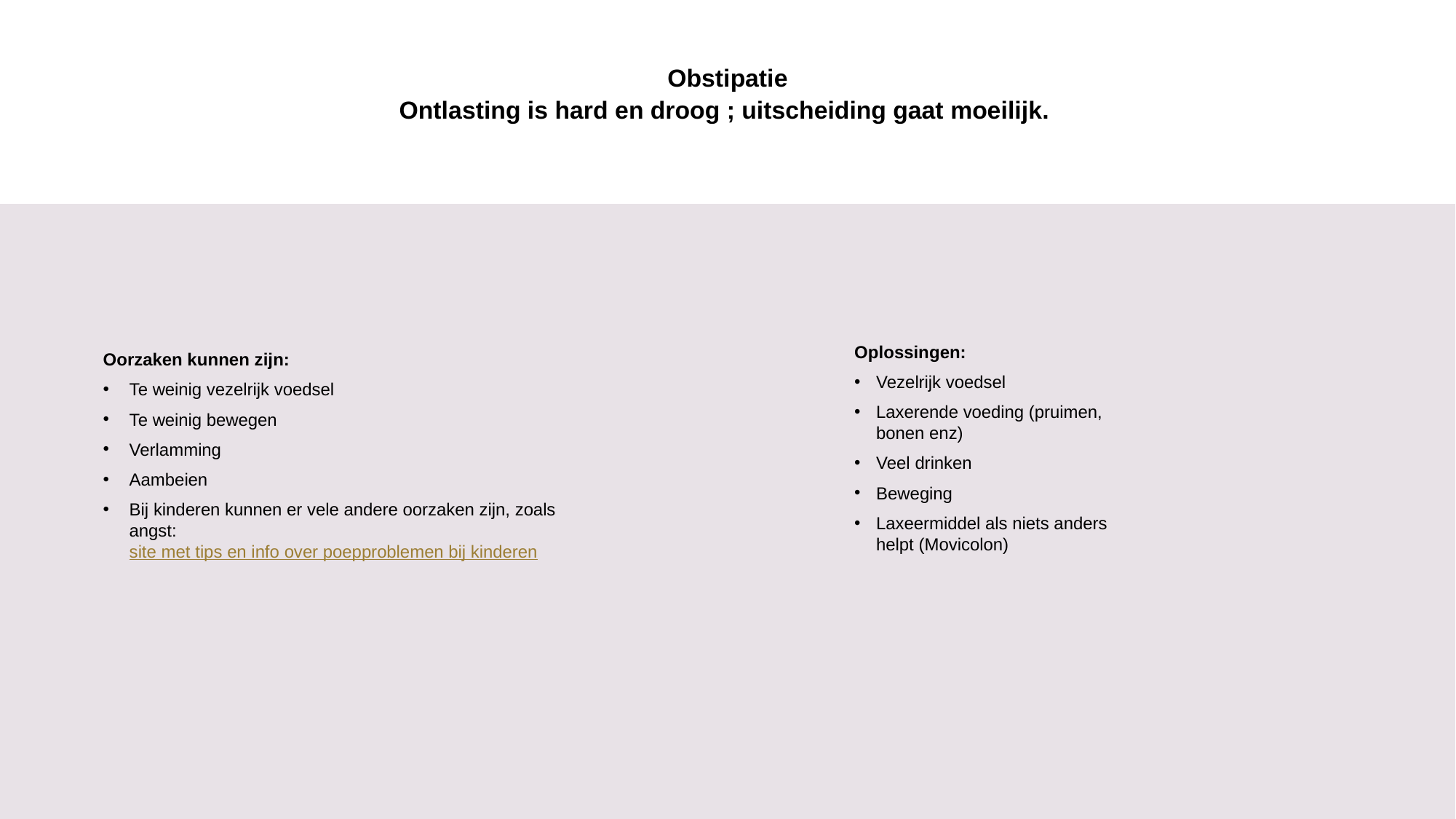

# Obstipatie Ontlasting is hard en droog ; uitscheiding gaat moeilijk.

Oplossingen:
Vezelrijk voedsel
Laxerende voeding (pruimen, bonen enz)
Veel drinken
Beweging
Laxeermiddel als niets anders helpt (Movicolon)

Oorzaken kunnen zijn:
Te weinig vezelrijk voedsel
Te weinig bewegen
Verlamming
Aambeien
Bij kinderen kunnen er vele andere oorzaken zijn, zoals angst: site met tips en info over poepproblemen bij kinderen